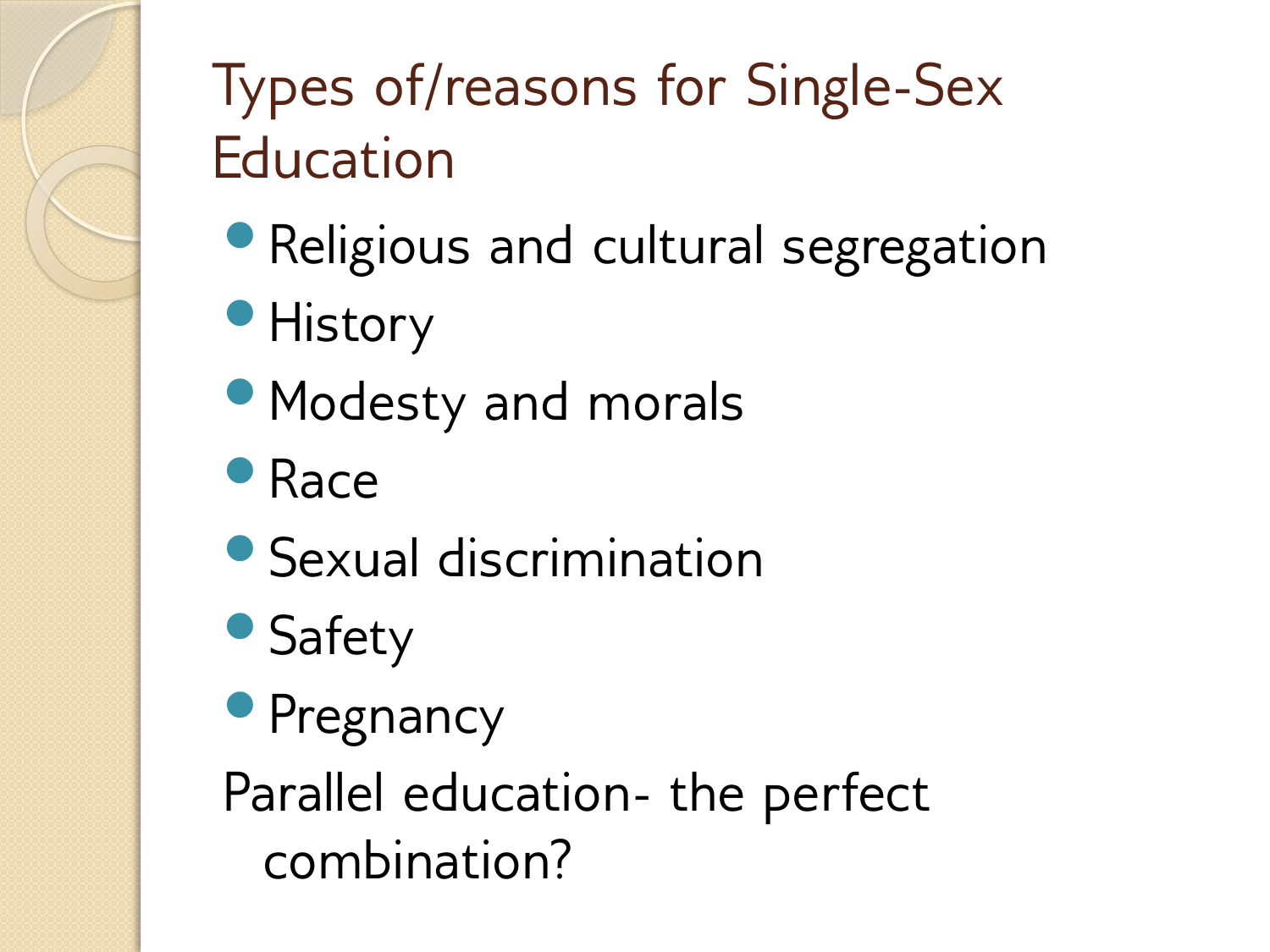

# Types of/reasons for Single-Sex Education
Religious and cultural segregation
History
Modesty and morals
Race
Sexual discrimination
Safety
Pregnancy
Parallel education- the perfect combination?